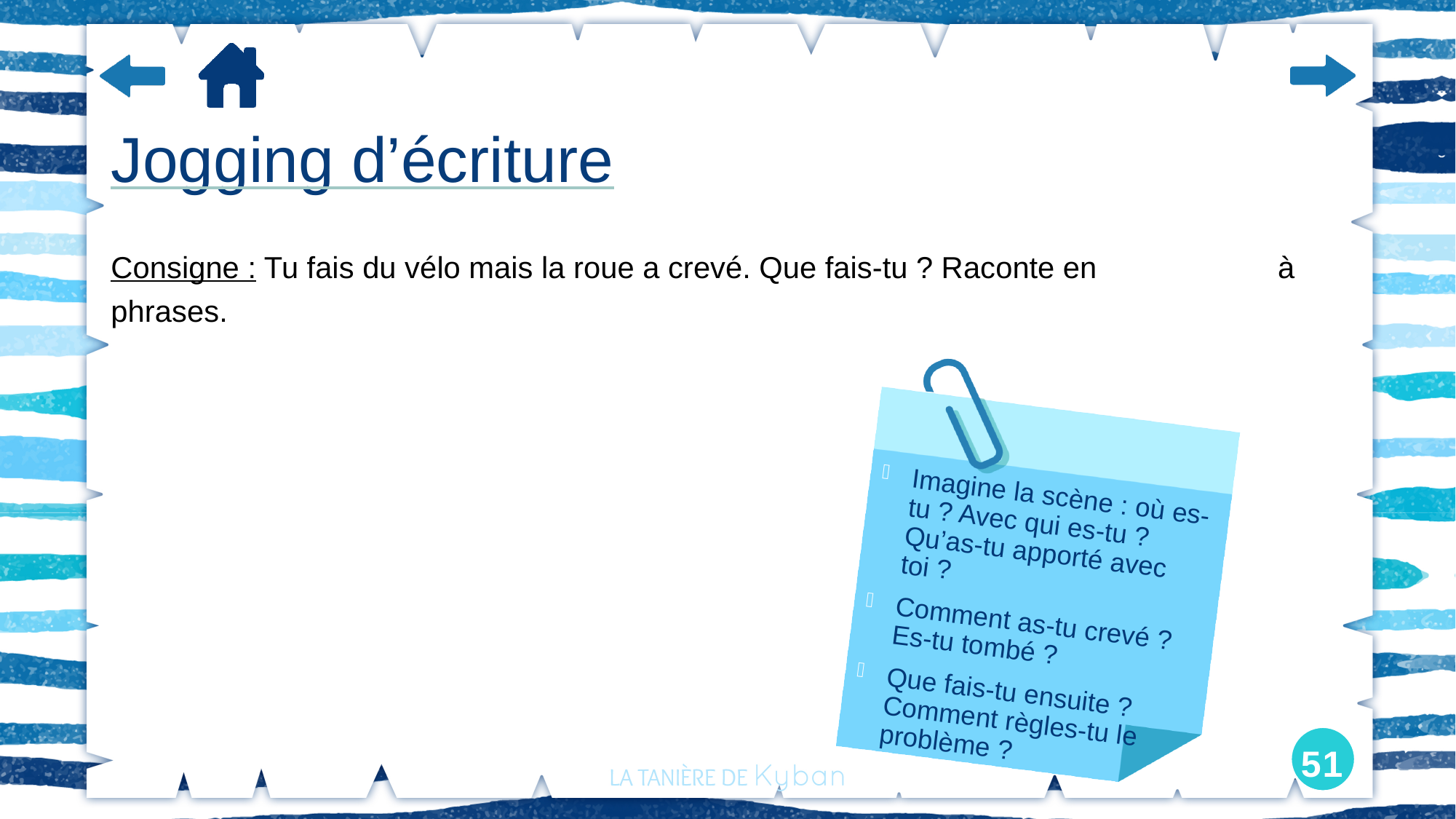

# Jogging d’écriture
Consigne : Tu fais du vélo mais la roue a crevé. Que fais-tu ? Raconte en	         à phrases.
Imagine la scène : où es-tu ? Avec qui es-tu ? Qu’as-tu apporté avec toi ?
Comment as-tu crevé ? Es-tu tombé ?
Que fais-tu ensuite ? Comment règles-tu le problème ?
51